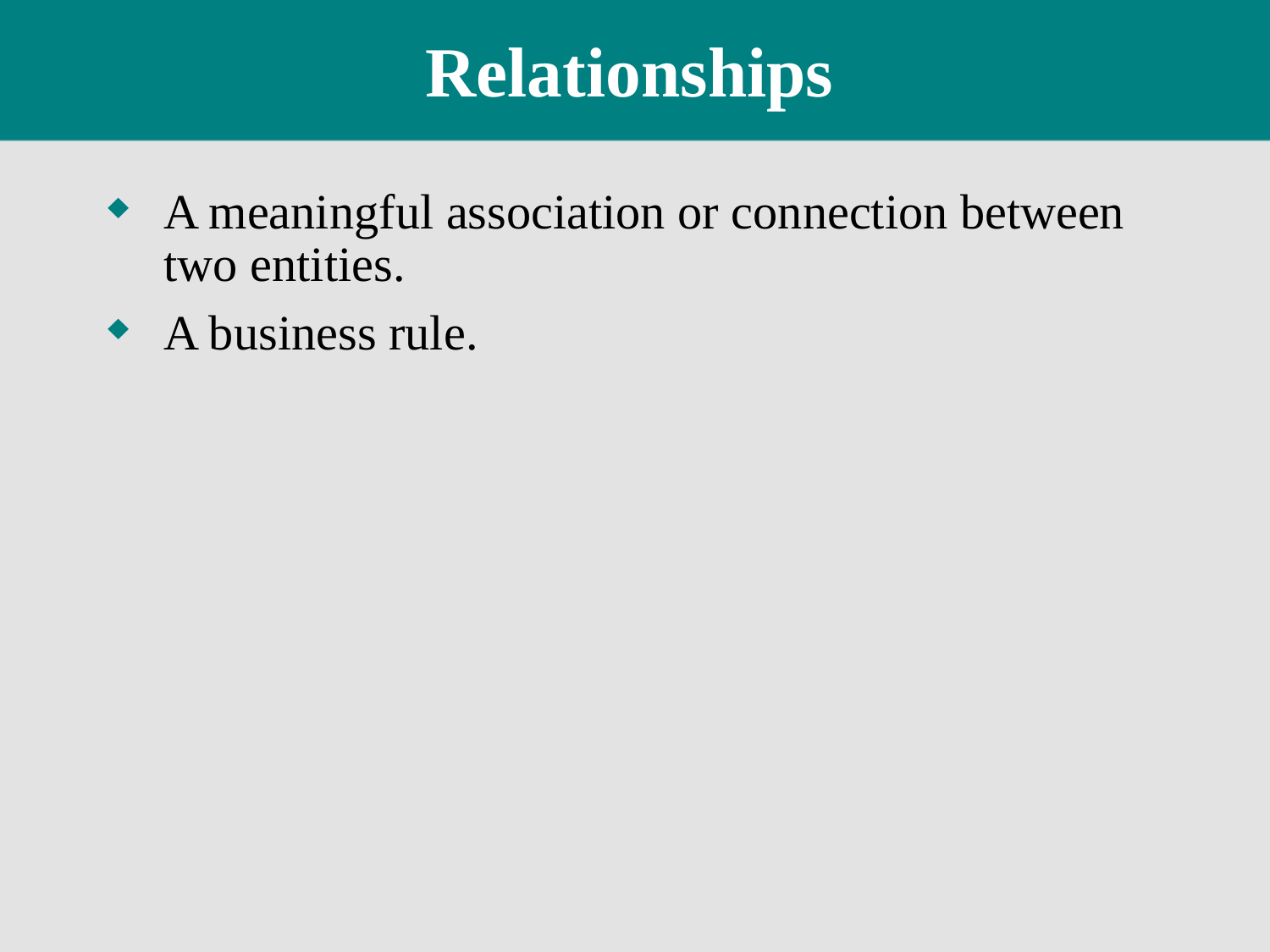

# Relationships
A meaningful association or connection between two entities.
A business rule.